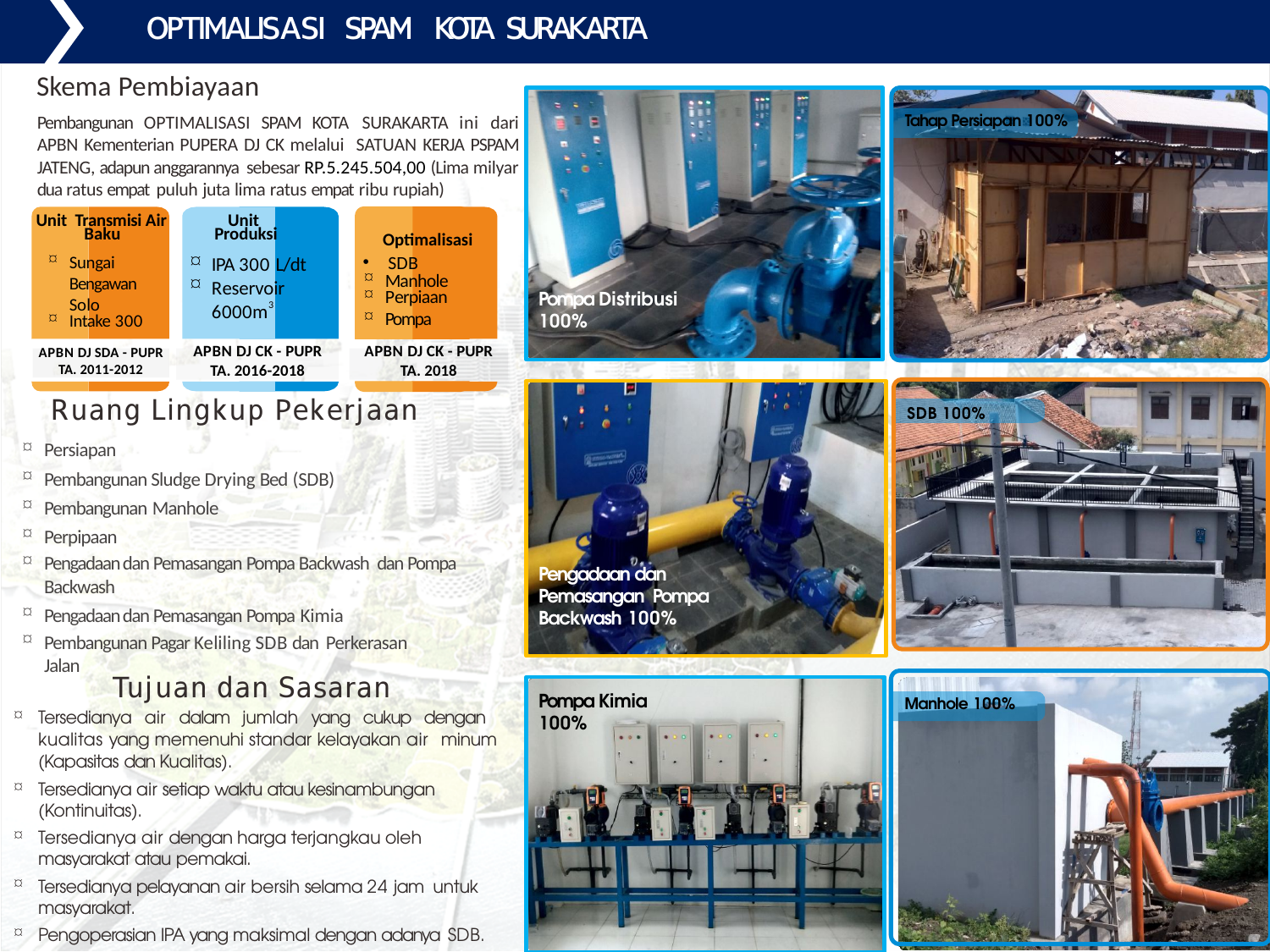

OPTIMALISASI  SPAM   KOTA SURAKARTA
Skema Pembiayaan
Pembangunan OPTIMALISASI SPAM KOTA SURAKARTA ini dari APBN Kementerian PUPERA DJ CK melalui  SATUAN KERJA PSPAM JATENG, adapun anggarannya  sebesar RP.5.245.504,00 (Lima milyar dua ratus empat  puluh juta lima ratus empat ribu rupiah)

Tahap Persiapan 100%

Unit  Transmisi Air Baku
Unit  Produksi
Optimalisasi
Sungai  Bengawan  Solo
Intake 300
   SDB
IPA 300 L/dt
Reservoir  6000m3
Manhole
Perpiaan
Pompa
Pompa Distribusi 100%
APBN DJ SDA - PUPR
TA. 2011-2012
APBN DJ CK - PUPR
TA. 2016-2018
APBN DJ CK - PUPR
TA. 2018

Ruang Lingkup Pekerjaan
Persiapan
Pembangunan Sludge Drying Bed (SDB)
Pembangunan Manhole
Perpipaan
Pengadaan dan Pemasangan Pompa Backwash  dan Pompa Backwash
Pengadaan dan Pemasangan Pompa Kimia
Pembangunan Pagar Keliling SDB dan  Perkerasan Jalan

SDB 100%
Pengadaan dan Pemasangan  Pompa Backwash 100%
Tujuan dan Sasaran
Tersedianya air dalam jumlah yang cukup dengan  kualitas yang memenuhi standar kelayakan air  minum (Kapasitas dan Kualitas).
Tersedianya air setiap waktu atau kesinambungan  (Kontinuitas).
Tersedianya air dengan harga terjangkau oleh  masyarakat atau pemakai.
Tersedianya pelayanan air bersih selama 24 jam  untuk masyarakat.
Pengoperasian IPA yang maksimal dengan adanya  SDB.

Pompa Kimia 100%

Manhole 100%